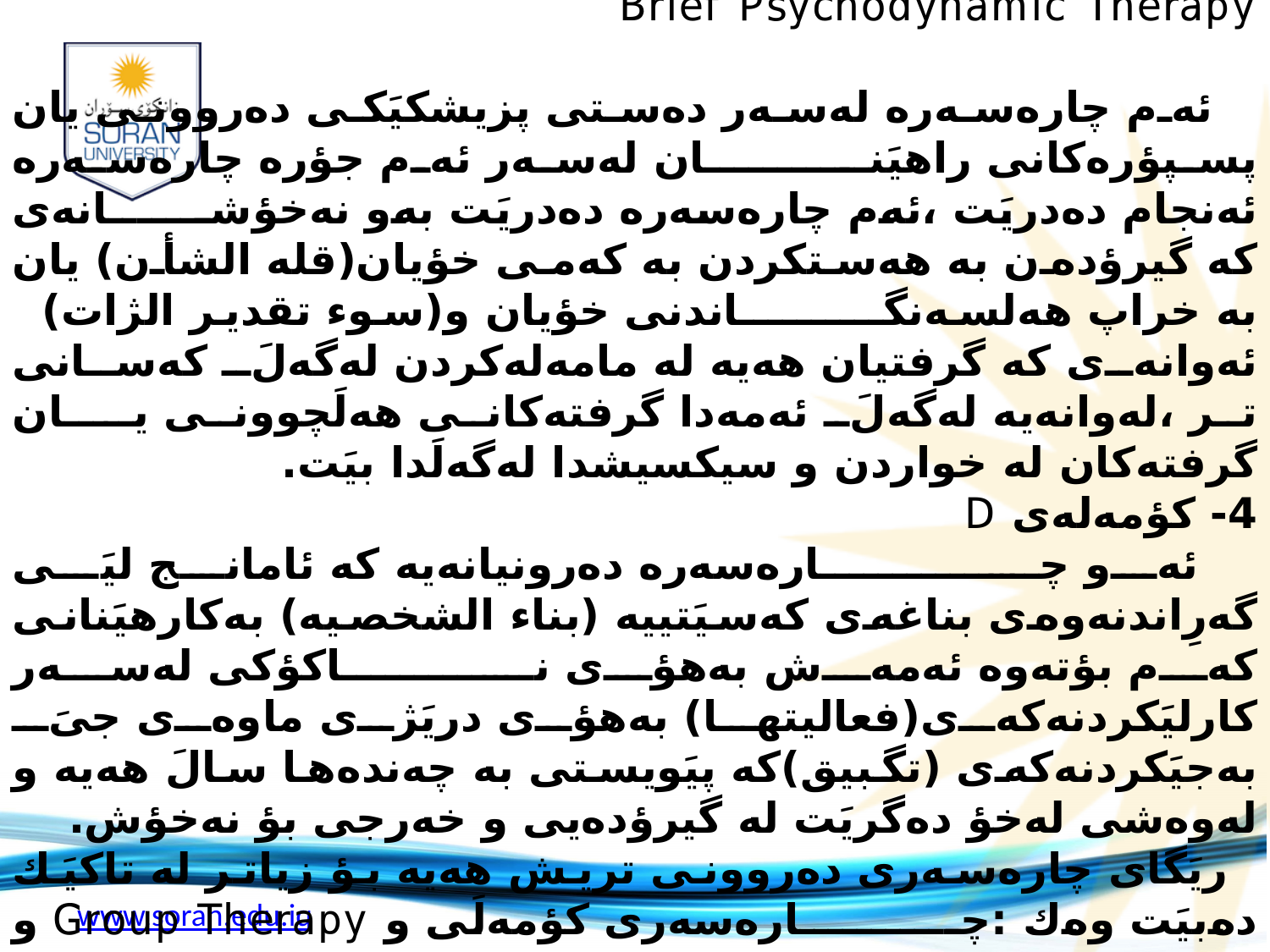

ج- چاره‌سه‌رى ده‌روونى ديناميكى پوختكراو(العلاج النفسي الدينامي المختصر)
Brief Psychodynamic Therapy
   ئه‌م چاره‌سه‌ره‌ له‌سه‌ر ده‌ستى پزيشكيَكى ده‌روونى يان پسپؤره‌كانى راهيَنــــــــــان له‌سه‌ر ئه‌م جؤره‌ چاره‌سه‌ره‌ ئه‌نجام ده‌دريَت ،ئه‌م چاره‌سه‌ره‌ ده‌دريَت به‌و نه‌خؤشـــــــانه‌ى كه‌ گيرؤده‌ن به‌ هه‌ستكردن به‌ كه‌مى خؤيان(قله‌ الشأن) يان به‌ خراپ هه‌لسه‌نگــــــــــاندنى خؤيان و(سوء تقدير الژات)   ئه‌وانه‌ى كه‌ گرفتيان هه‌يه‌ له‌ مامه‌له‌كردن له‌گه‌لَ كه‌سانى تر ،له‌وانه‌يه‌ له‌گه‌لَ ئه‌مه‌دا گرفته‌كانى هه‌لَچوونى يـــان گرفته‌كان له‌ خواردن و سيكسيشدا له‌گه‌لَدا بيَت.
4- كؤمه‌له‌ى D
    ئه‌و چــــــــــــاره‌سه‌ره‌ ده‌رونيانه‌يه‌ كه‌ ئامانج ليَى گه‌رِاندنه‌وه‌ى بناغه‌ى كه‌سيَتييه‌ (بناء الشخصيه‌) به‌كارهيَنانى كه‌م بؤته‌وه‌ ئه‌مه‌ش به‌هؤى نــــــــــاكؤكى له‌سه‌ر كارليَكردنه‌كه‌ى(فعاليتها) به‌هؤى دريَژى ماوه‌ى جىَ به‌جيَكردنه‌كه‌ى (تگبيق)كه‌ پيَويستى به‌ چه‌نده‌ها سالَ هه‌يه‌ و له‌وه‌شى له‌خؤ ده‌گريَت له‌ گيرؤده‌يى و خه‌رجى بؤ نه‌خؤش.
  ريَگاى چاره‌سه‌رى ده‌روونى تريش هه‌يه‌ بؤ زياتر له‌ تاكيَك ده‌بيَت وه‌ك :چـــــــــــاره‌سه‌رى كؤمه‌لَى و Group Therapy و چاره‌سه‌رى خيَزانى Family Therapy .